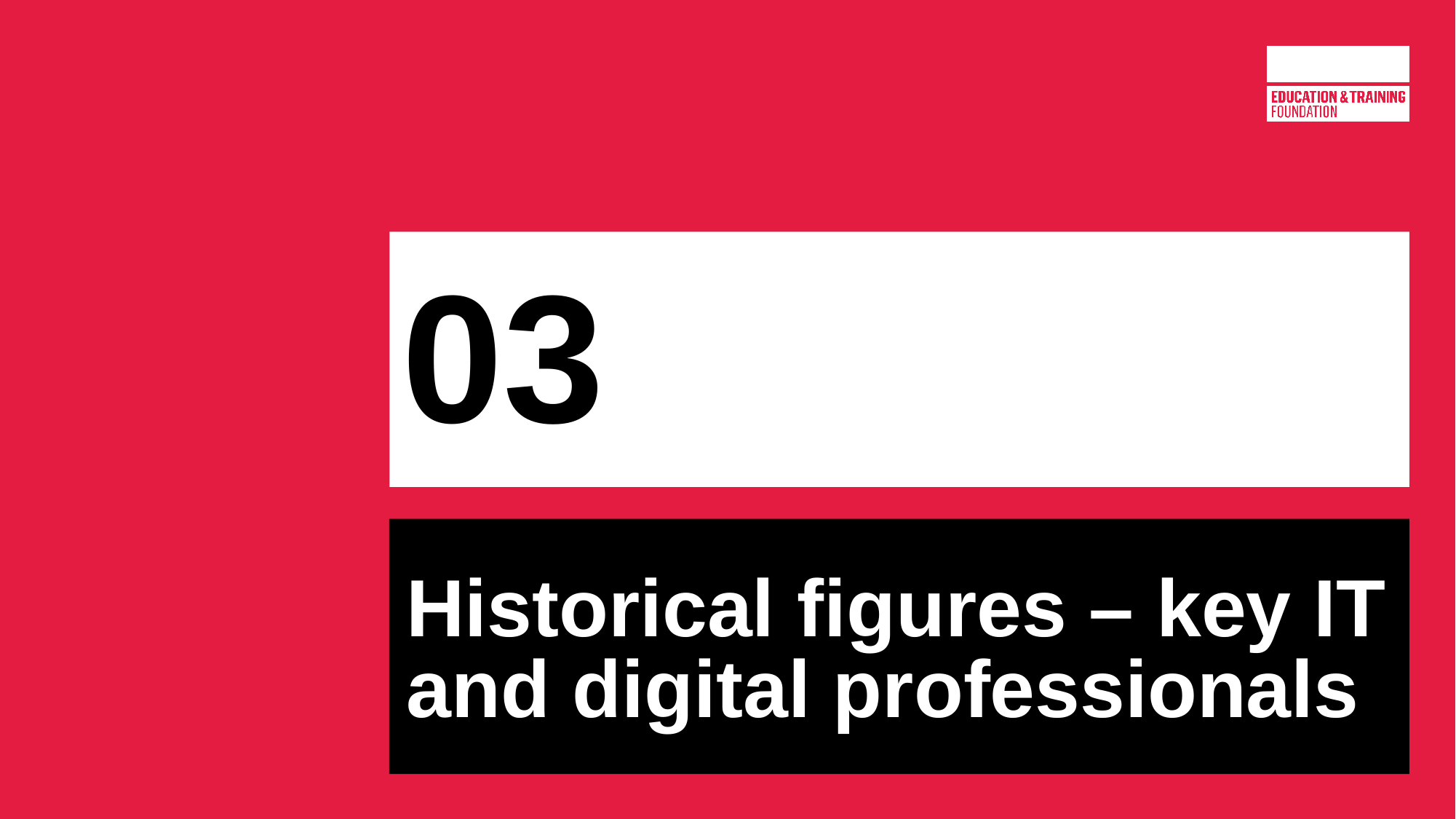

# 03
Historical figures – key IT and digital professionals